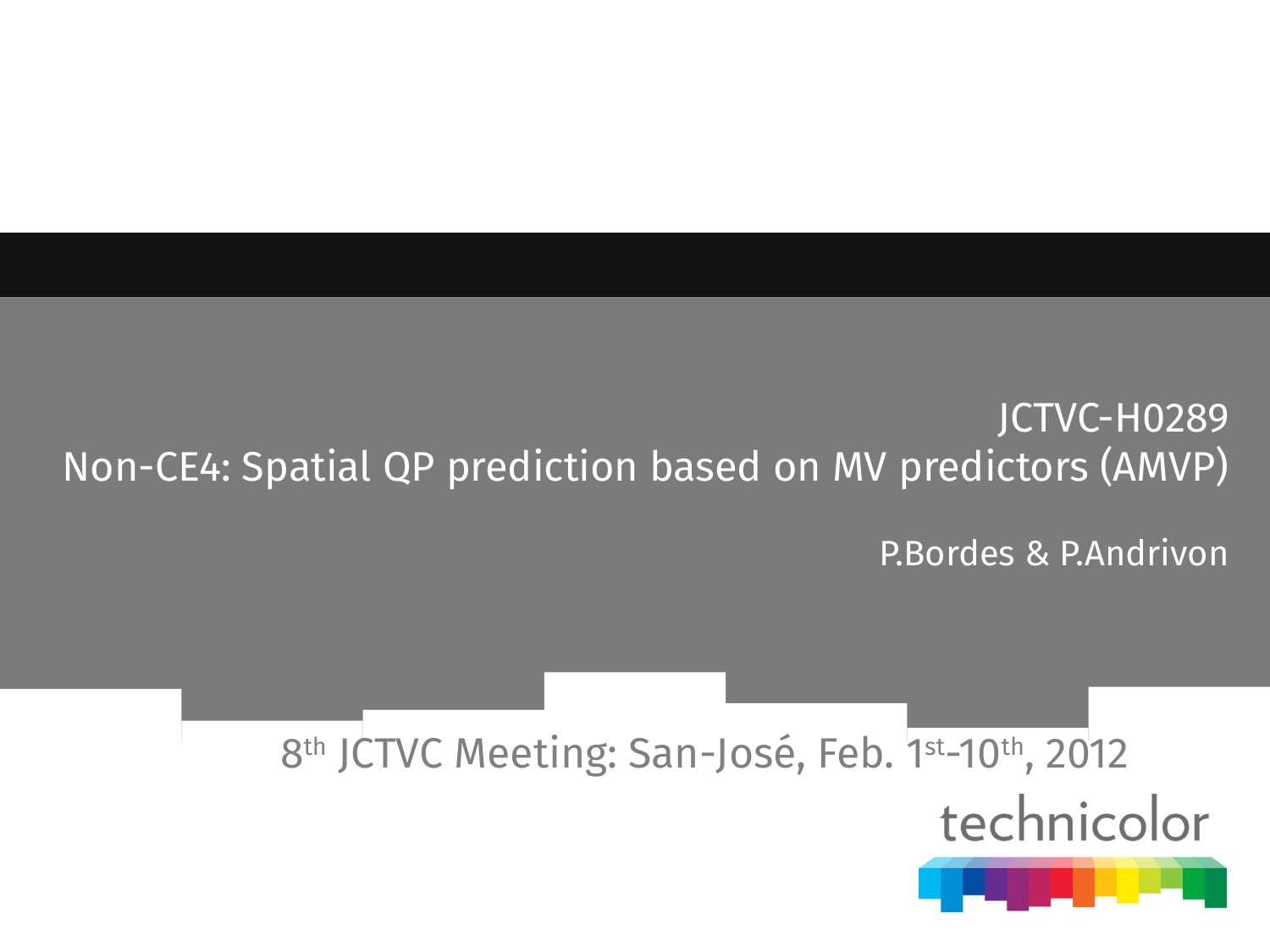

# JCTVC-H0289 Non-CE4: Spatial QP prediction based on MV predictors (AMVP)
 P.Bordes & P.Andrivon

8th JCTVC Meeting: San-José, Feb. 1st-10th, 2012